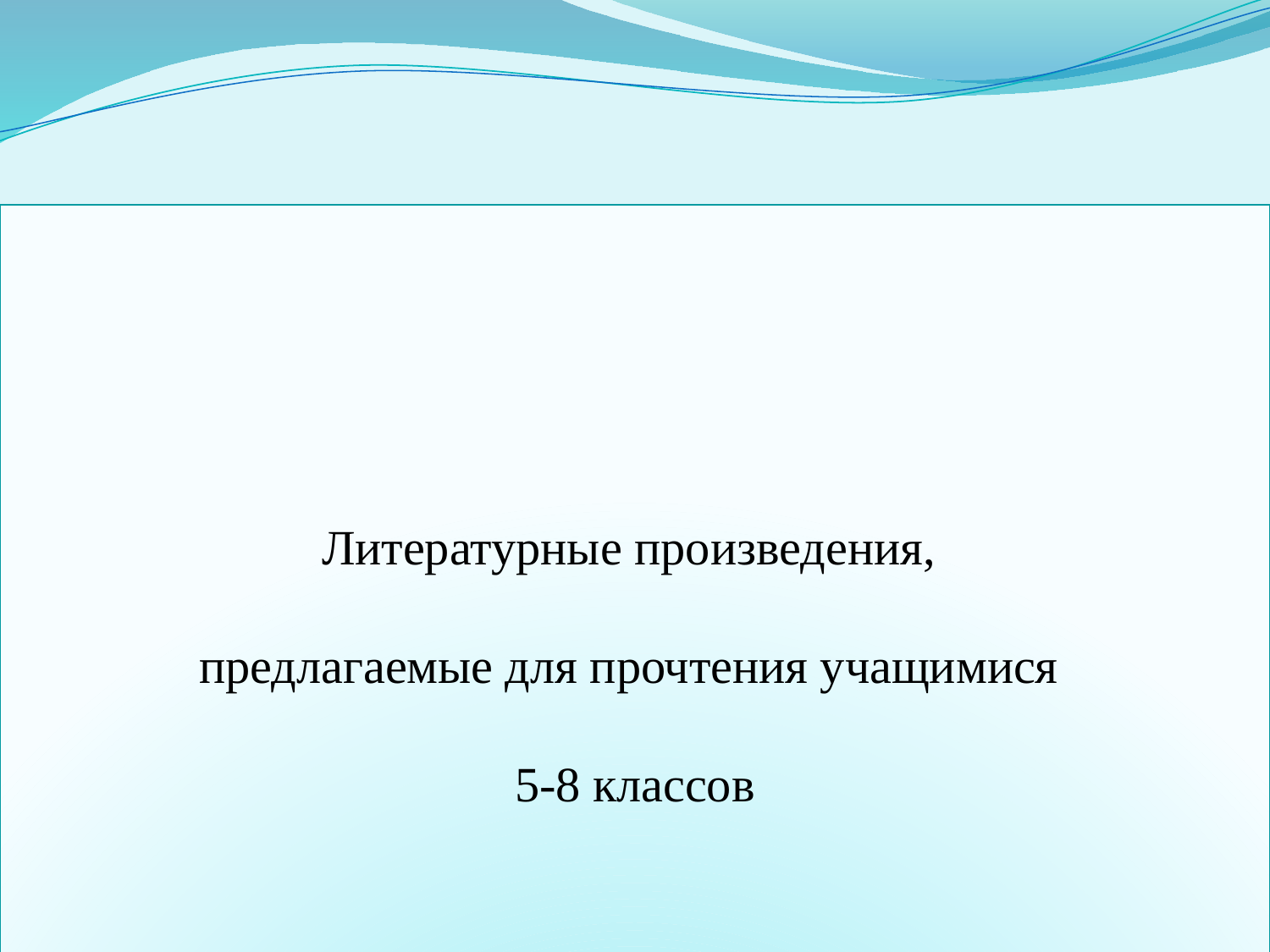

Литературные произведения,

предлагаемые для прочтения учащимися

5-8 классов